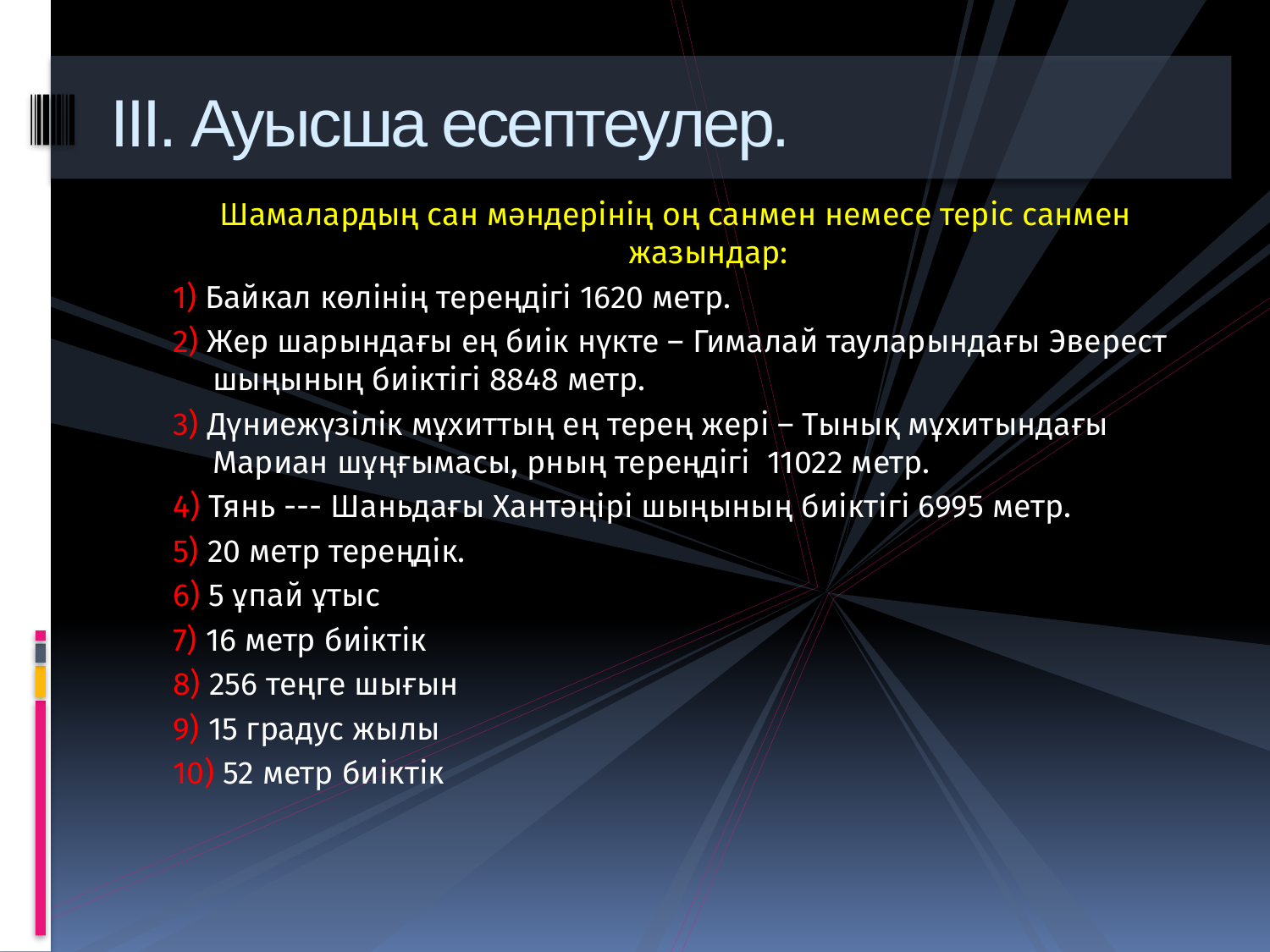

# ІІІ. Ауысша есептеулер.
  Шамалардың сан мәндерінің оң санмен немесе теріс санмен      жазындар:
1) Байкал көлінің тереңдігі 1620 метр.
2) Жер шарындағы ең биік нүкте – Гималай тауларындағы Эверест шыңының биіктігі 8848 метр.
3) Дүниежүзілік мұхиттың ең терең жері – Тынық мұхитындағы Мариан шұңғымасы, рның тереңдігі  11022 метр.
4) Тянь --- Шаньдағы Хантәңірі шыңының биіктігі 6995 метр.
5) 20 метр тереңдік.
6) 5 ұпай ұтыс
7) 16 метр биіктік
8) 256 теңге шығын
9) 15 градус жылы
10) 52 метр биіктік